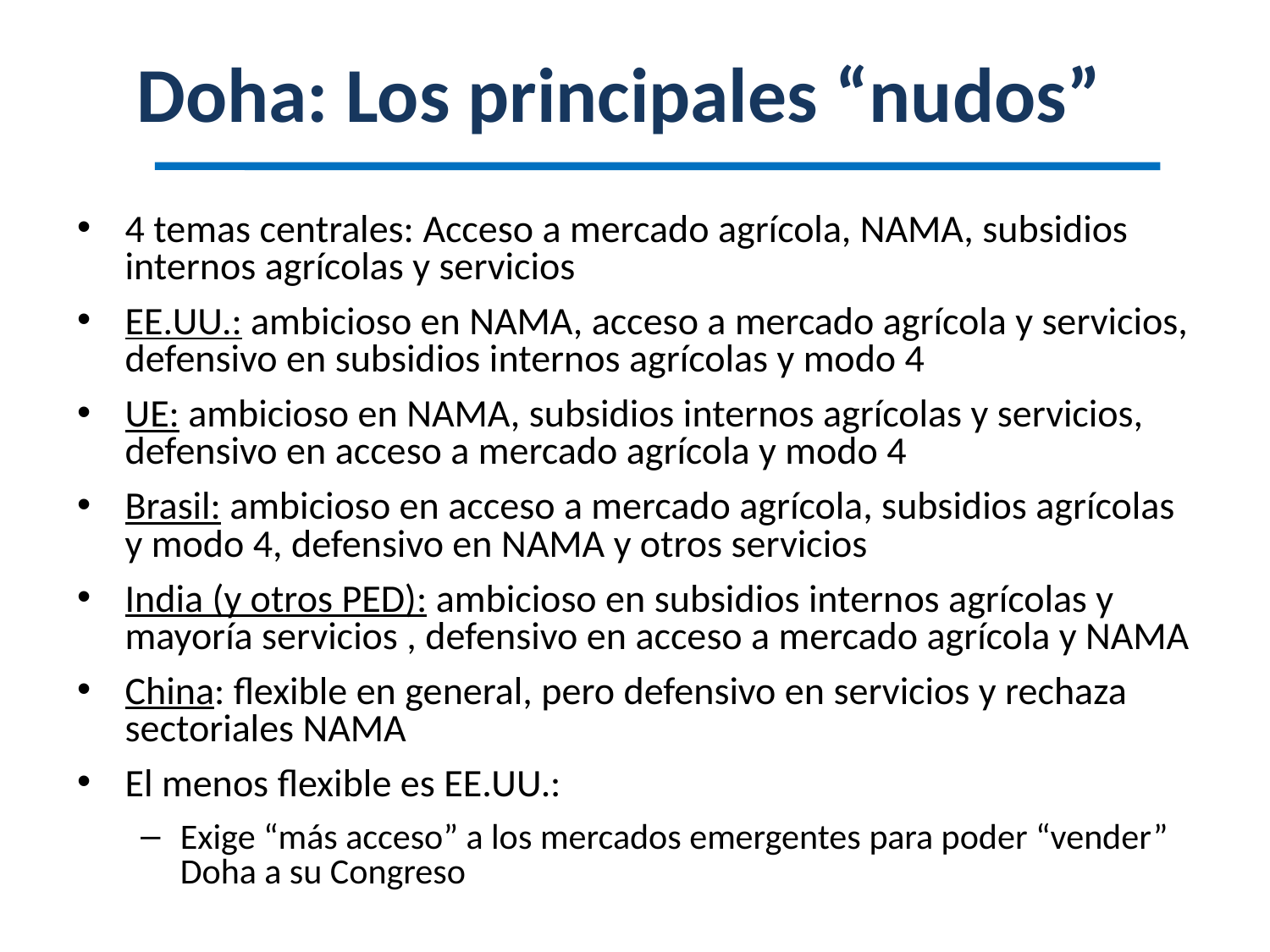

# Doha: Los principales “nudos”

4 temas centrales: Acceso a mercado agrícola, NAMA, subsidios internos agrícolas y servicios
EE.UU.: ambicioso en NAMA, acceso a mercado agrícola y servicios, defensivo en subsidios internos agrícolas y modo 4
UE: ambicioso en NAMA, subsidios internos agrícolas y servicios, defensivo en acceso a mercado agrícola y modo 4
Brasil: ambicioso en acceso a mercado agrícola, subsidios agrícolas y modo 4, defensivo en NAMA y otros servicios
India (y otros PED): ambicioso en subsidios internos agrícolas y mayoría servicios , defensivo en acceso a mercado agrícola y NAMA
China: flexible en general, pero defensivo en servicios y rechaza sectoriales NAMA
El menos flexible es EE.UU.:
Exige “más acceso” a los mercados emergentes para poder “vender” Doha a su Congreso